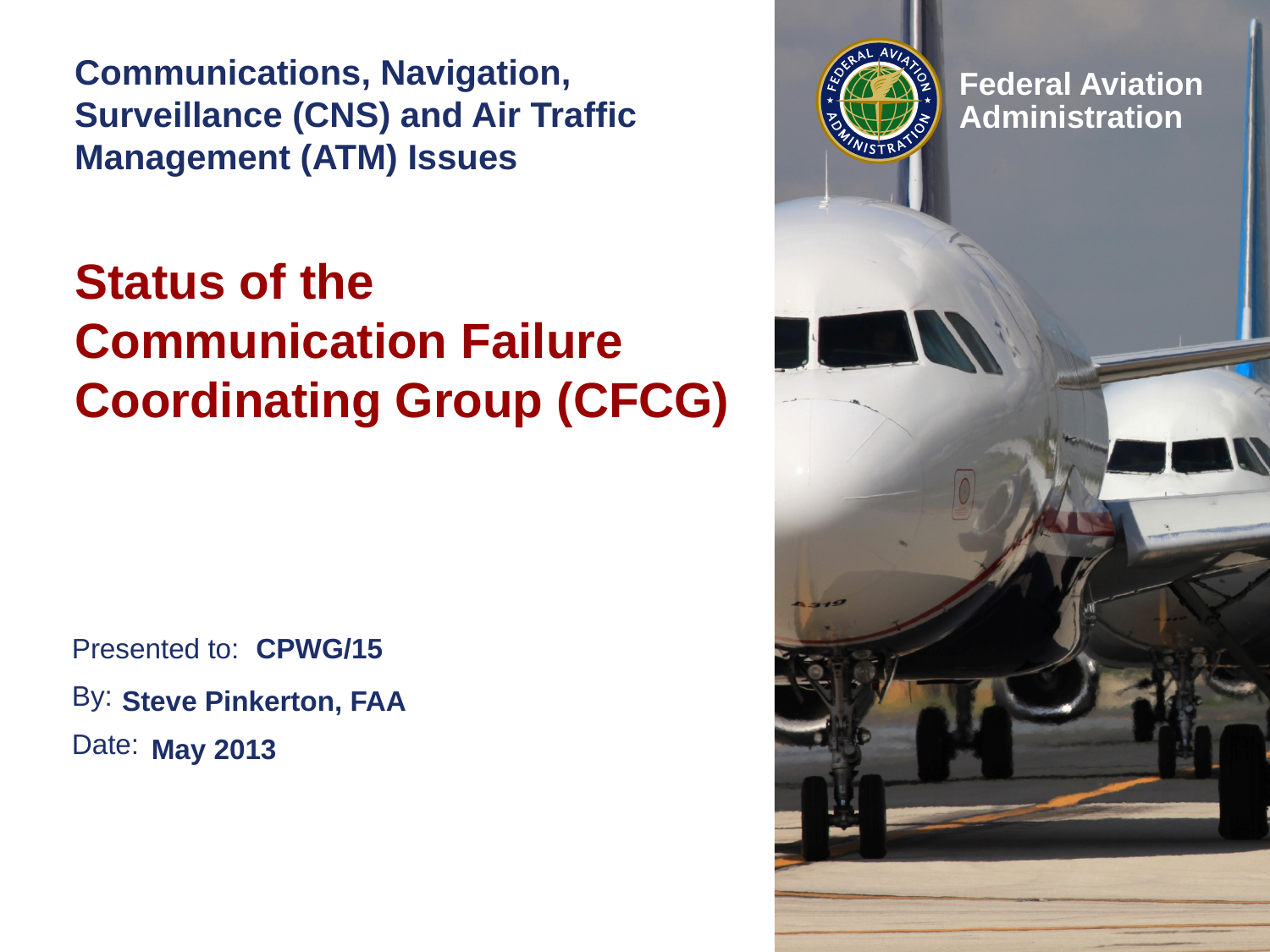

# Communications, Navigation, Surveillance (CNS) and Air Traffic Management (ATM) Issues
Status of the Communication Failure Coordinating Group (CFCG)
CPWG/15>
Steve Pinkerton, FAA
May 2013